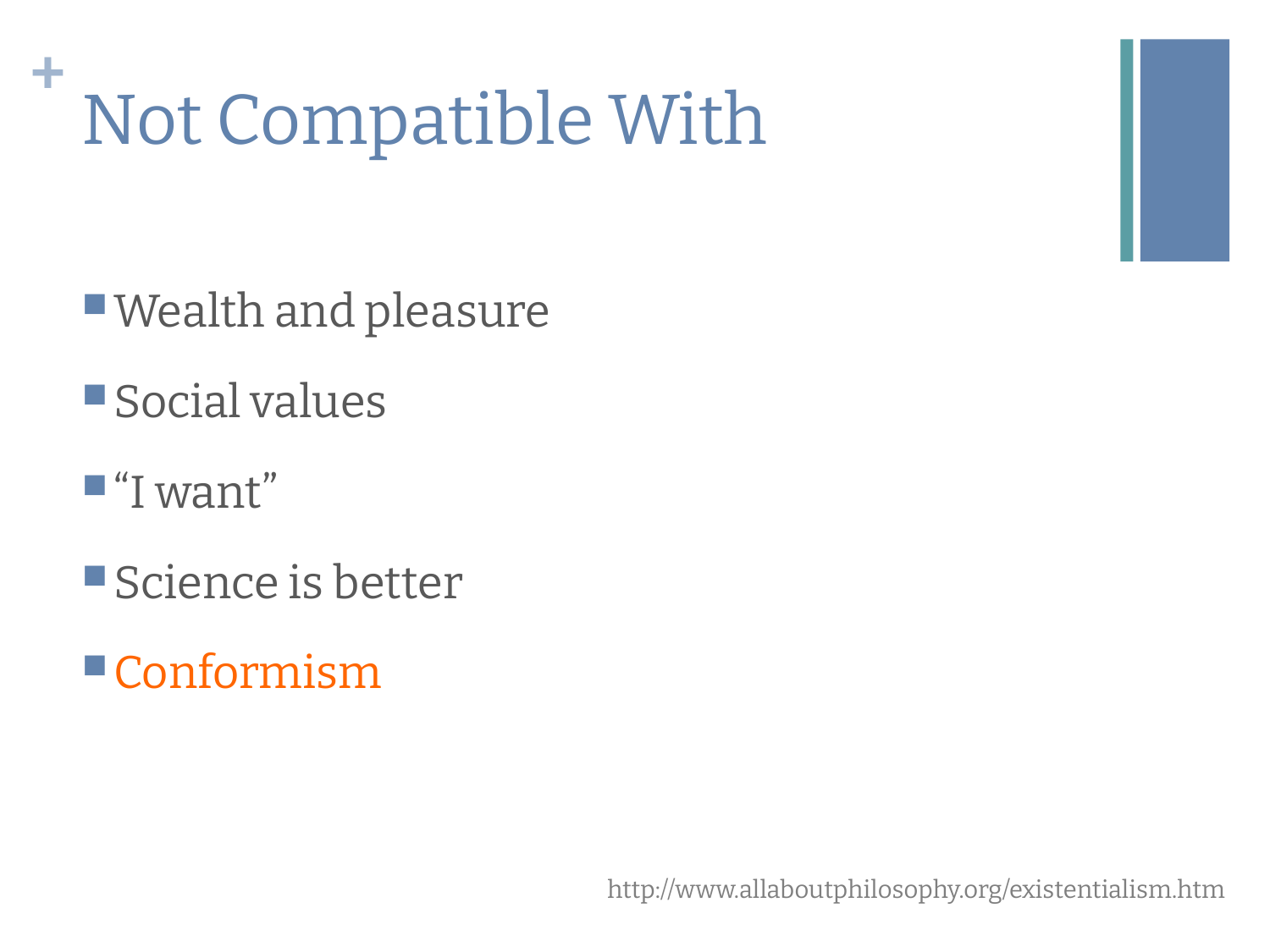

# Not Compatible With
Wealth and pleasure
Social values
“I want”
Science is better
Conformism
http://www.allaboutphilosophy.org/existentialism.htm